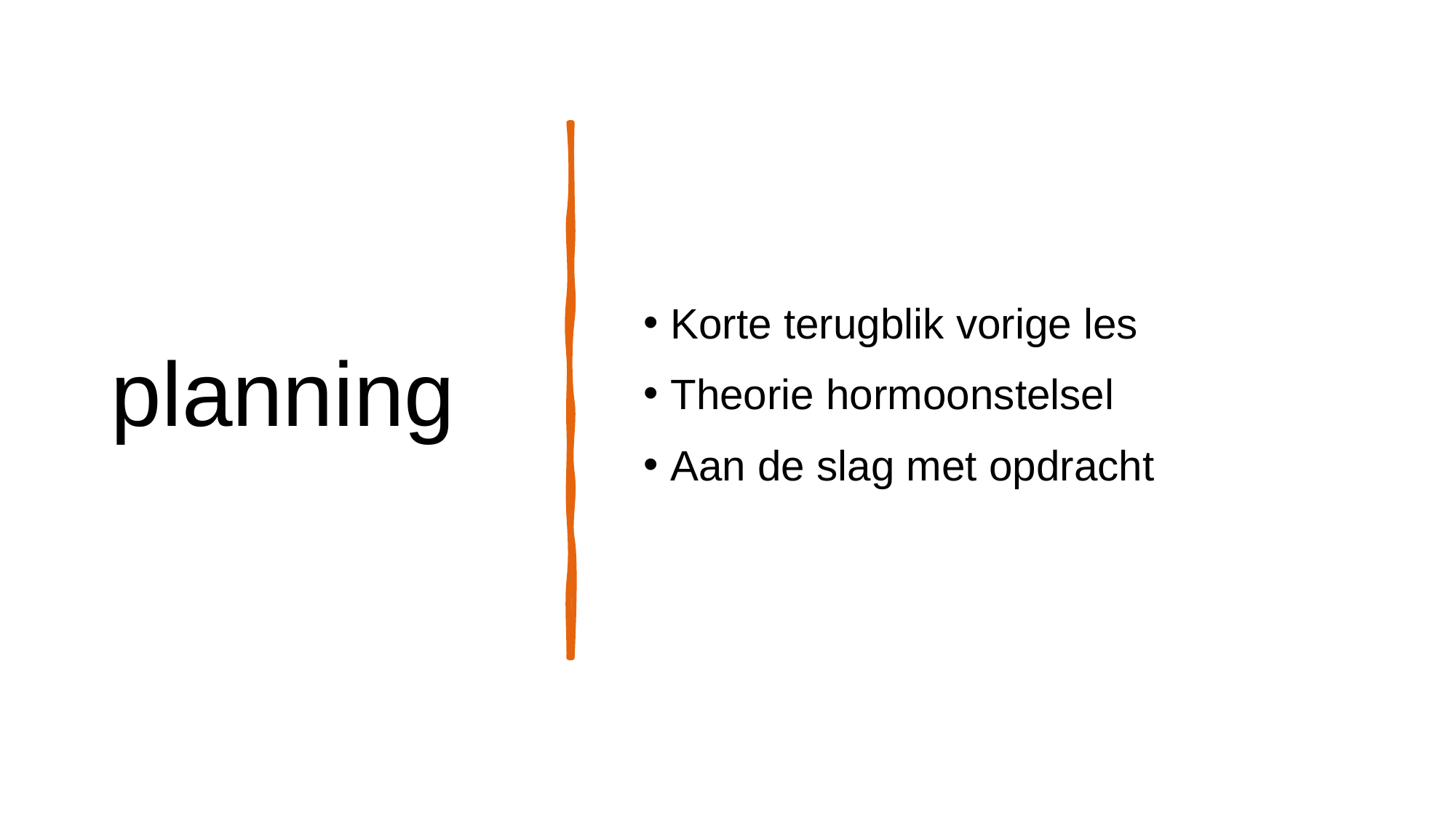

# planning
Korte terugblik vorige les
Theorie hormoonstelsel
Aan de slag met opdracht